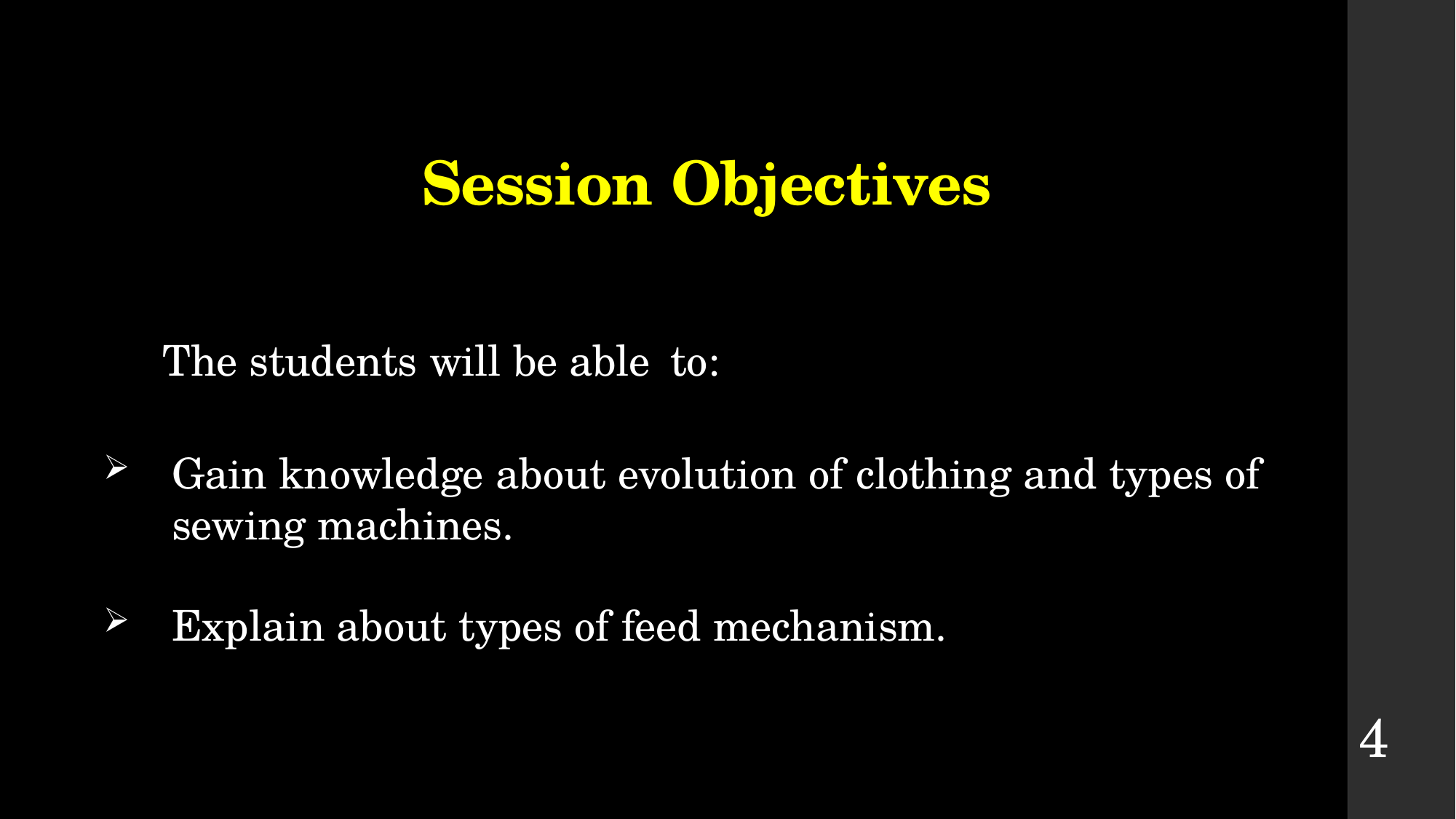

# Session Objectives
      The students will be able to:

Gain knowledge about evolution of clothing and types of sewing machines.

Explain about types of feed mechanism.
4